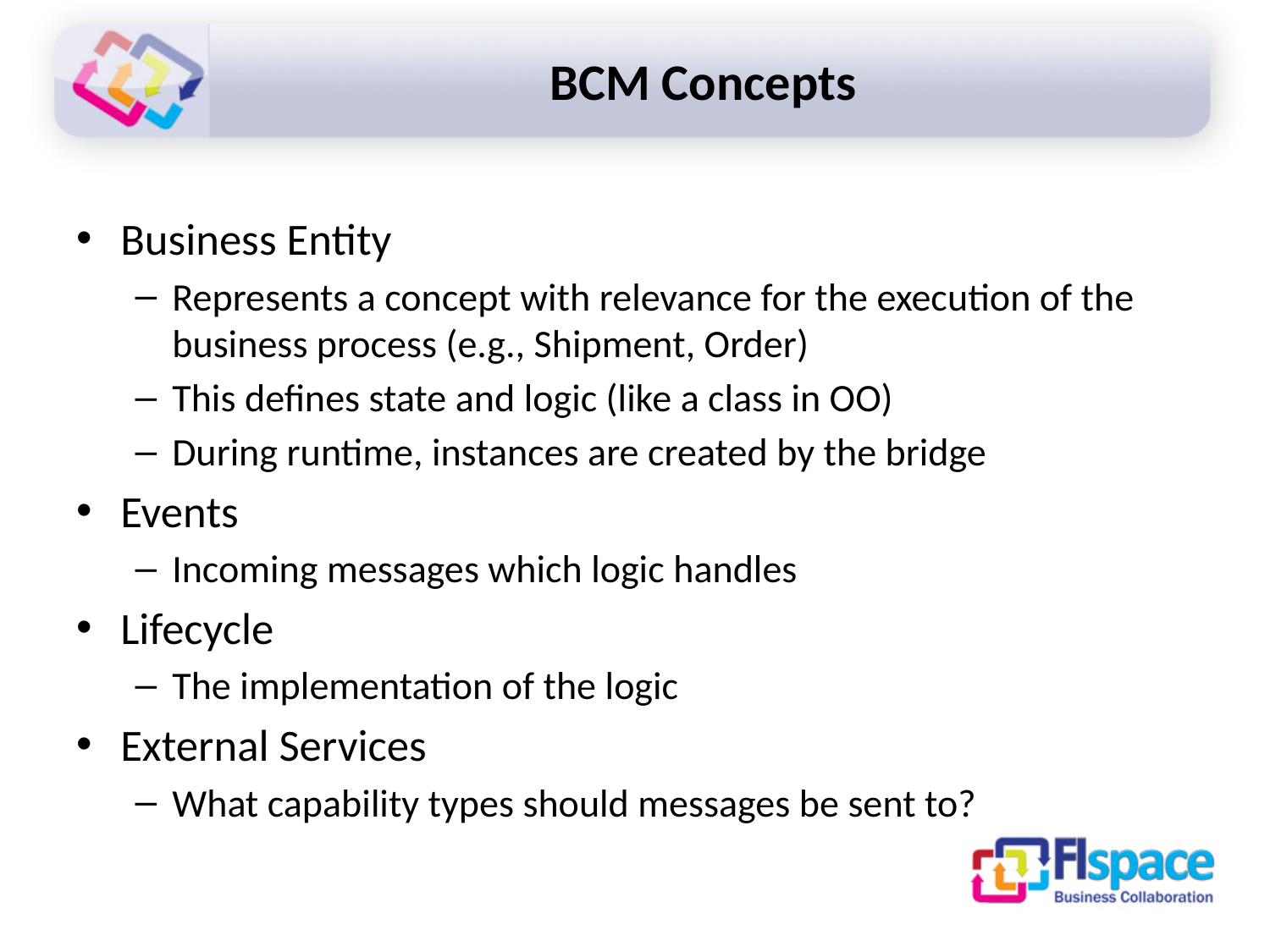

# BCM Concepts
Business Entity
Represents a concept with relevance for the execution of the business process (e.g., Shipment, Order)
This defines state and logic (like a class in OO)
During runtime, instances are created by the bridge
Events
Incoming messages which logic handles
Lifecycle
The implementation of the logic
External Services
What capability types should messages be sent to?